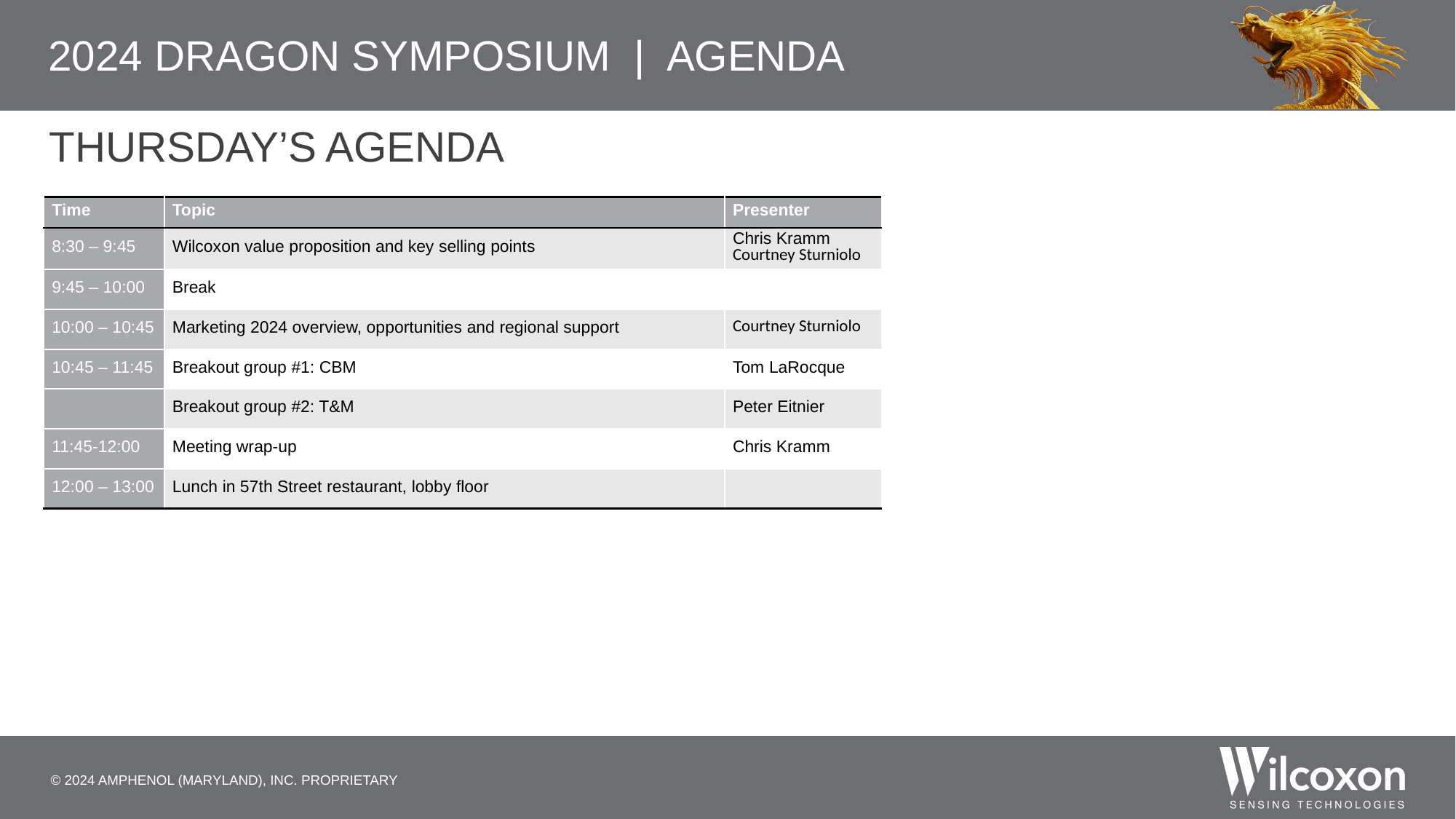

# Thursday’s Agenda
| Time | Topic | Presenter |
| --- | --- | --- |
| 8:30 – 9:45 | Wilcoxon value proposition and key selling points | Chris Kramm Courtney Sturniolo |
| 9:45 – 10:00 | Break |  |
| 10:00 – 10:45 | Marketing 2024 overview, opportunities and regional support | Courtney Sturniolo |
| 10:45 – 11:45 | Breakout group #1: CBM | Tom LaRocque |
|  | Breakout group #2: T&M | Peter Eitnier |
| 11:45-12:00 | Meeting wrap-up | Chris Kramm |
| 12:00 – 13:00 | Lunch in 57th Street restaurant, lobby floor |  |
© 2024 Amphenol (Maryland), Inc. Proprietary